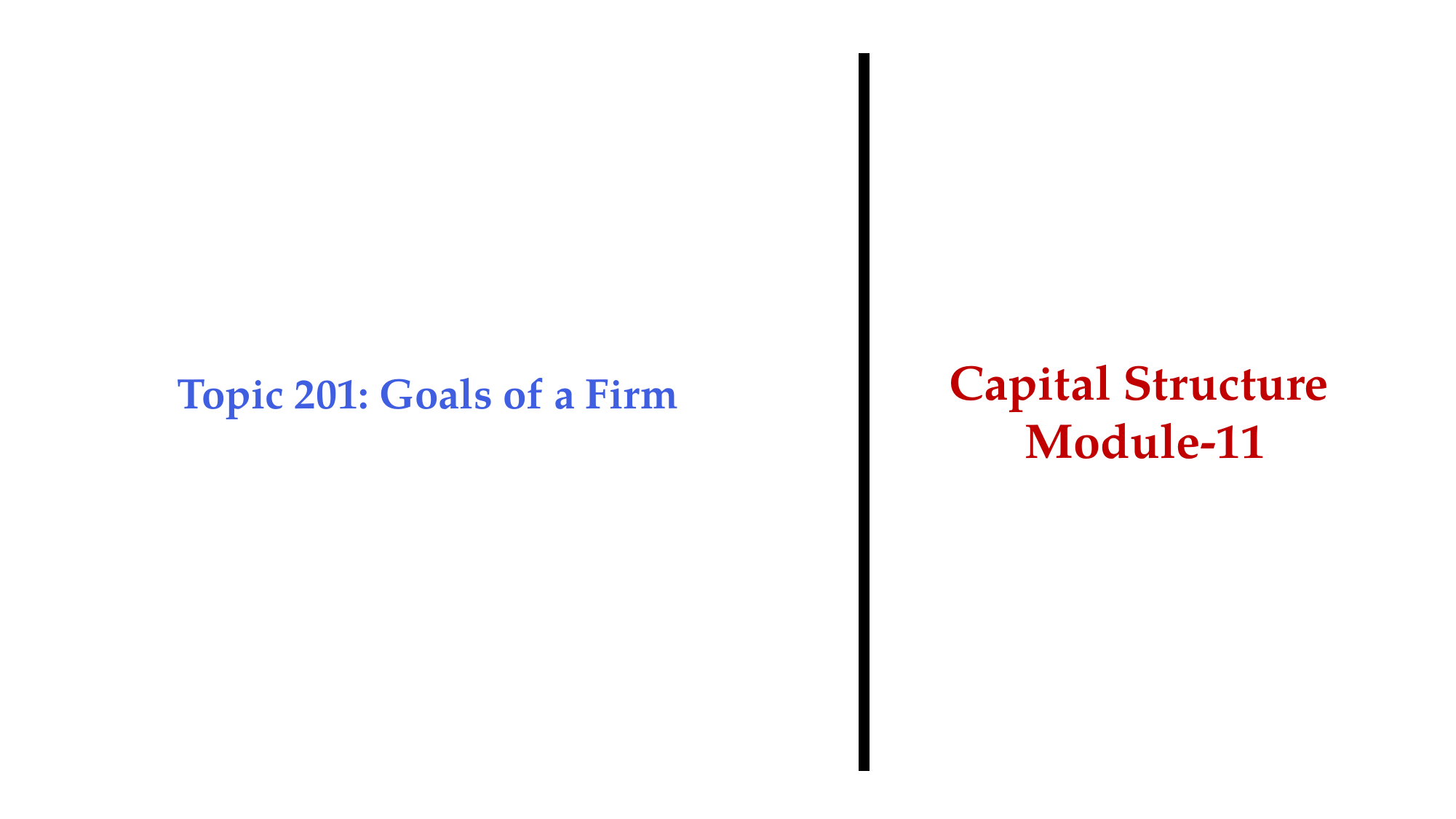

Topic 201: Goals of a Firm
Capital Structure
Module-11